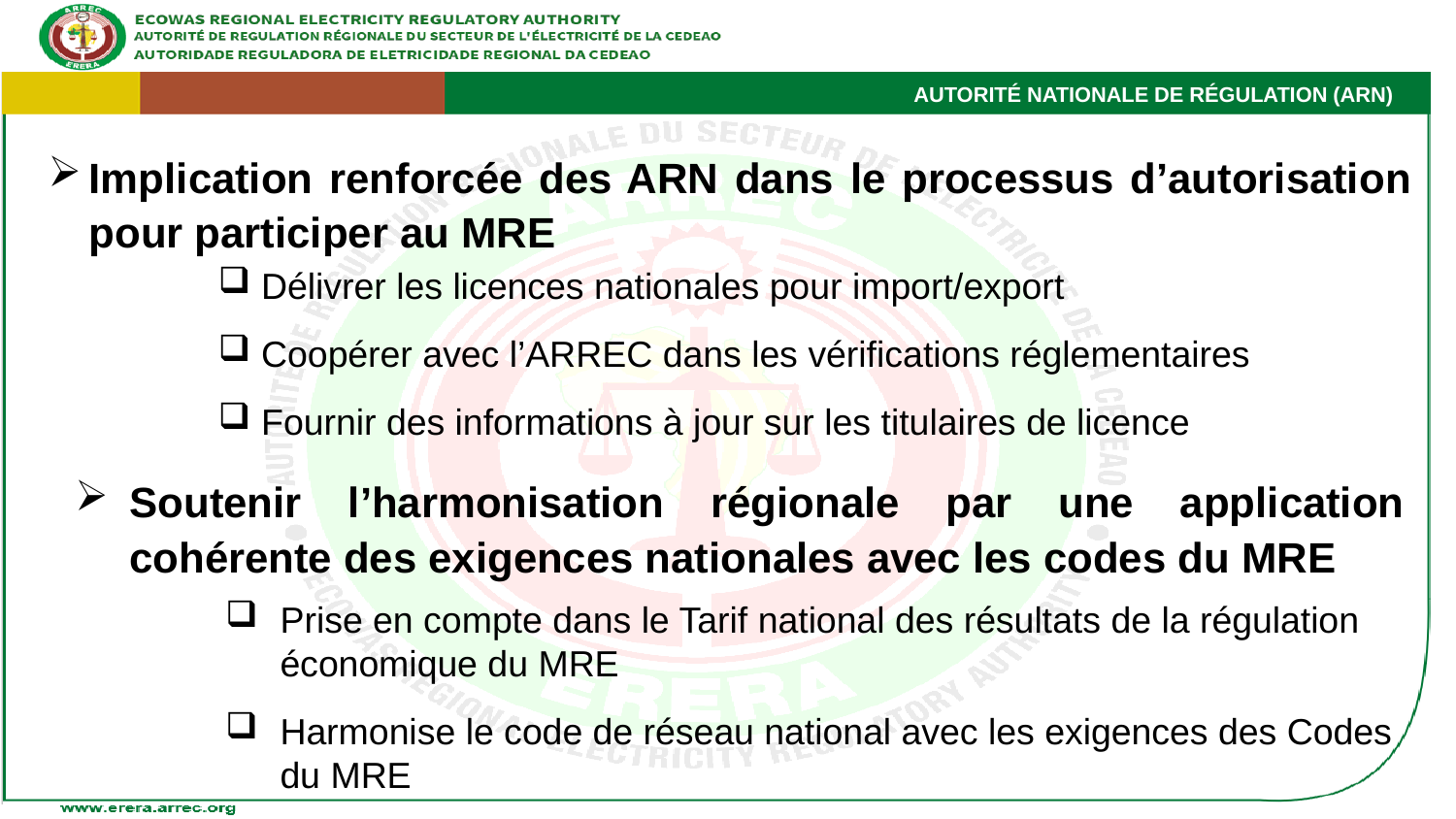

AUTORITÉ NATIONALE DE RÉGULATION (ARN)
Implication renforcée des ARN dans le processus d’autorisation pour participer au MRE
Délivrer les licences nationales pour import/export
Coopérer avec l’ARREC dans les vérifications réglementaires
Fournir des informations à jour sur les titulaires de licence
Soutenir l’harmonisation régionale par une application cohérente des exigences nationales avec les codes du MRE
Prise en compte dans le Tarif national des résultats de la régulation économique du MRE
Harmonise le code de réseau national avec les exigences des Codes du MRE